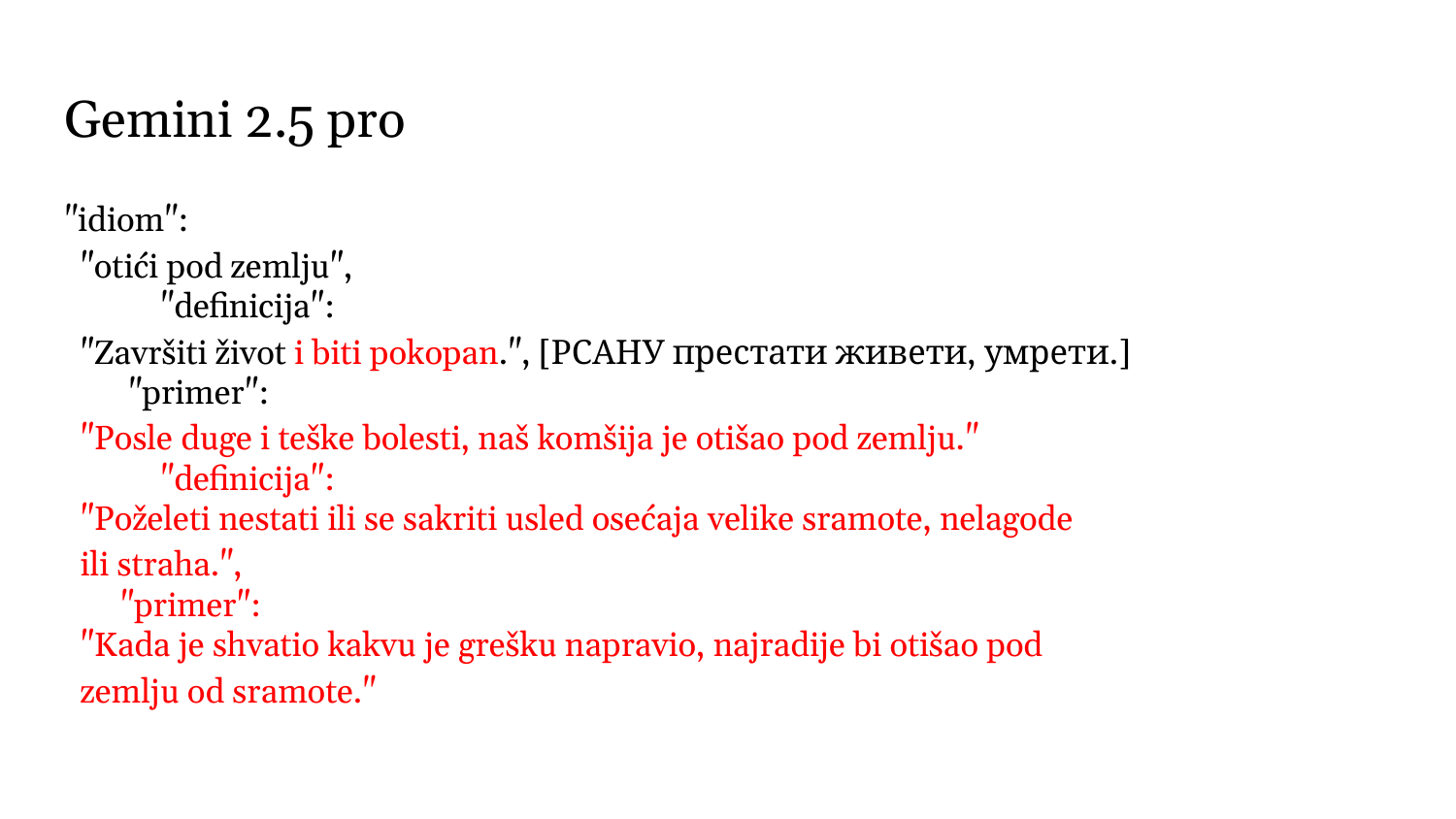

# Gemini 2.5 pro

"idiom":
  "otići pod zemlju",
            "definicija":
  "Završiti život i biti pokopan.", [РСАНУ престати живети, умрети.]
        "primer":
  "Posle duge i teške bolesti, naš komšija je otišao pod zemlju."
            "definicija":
  "Poželeti nestati ili se sakriti usled osećaja velike sramote, nelagode
  ili straha.",
       "primer":
  "Kada je shvatio kakvu je grešku napravio, najradije bi otišao pod
  zemlju od sramote."